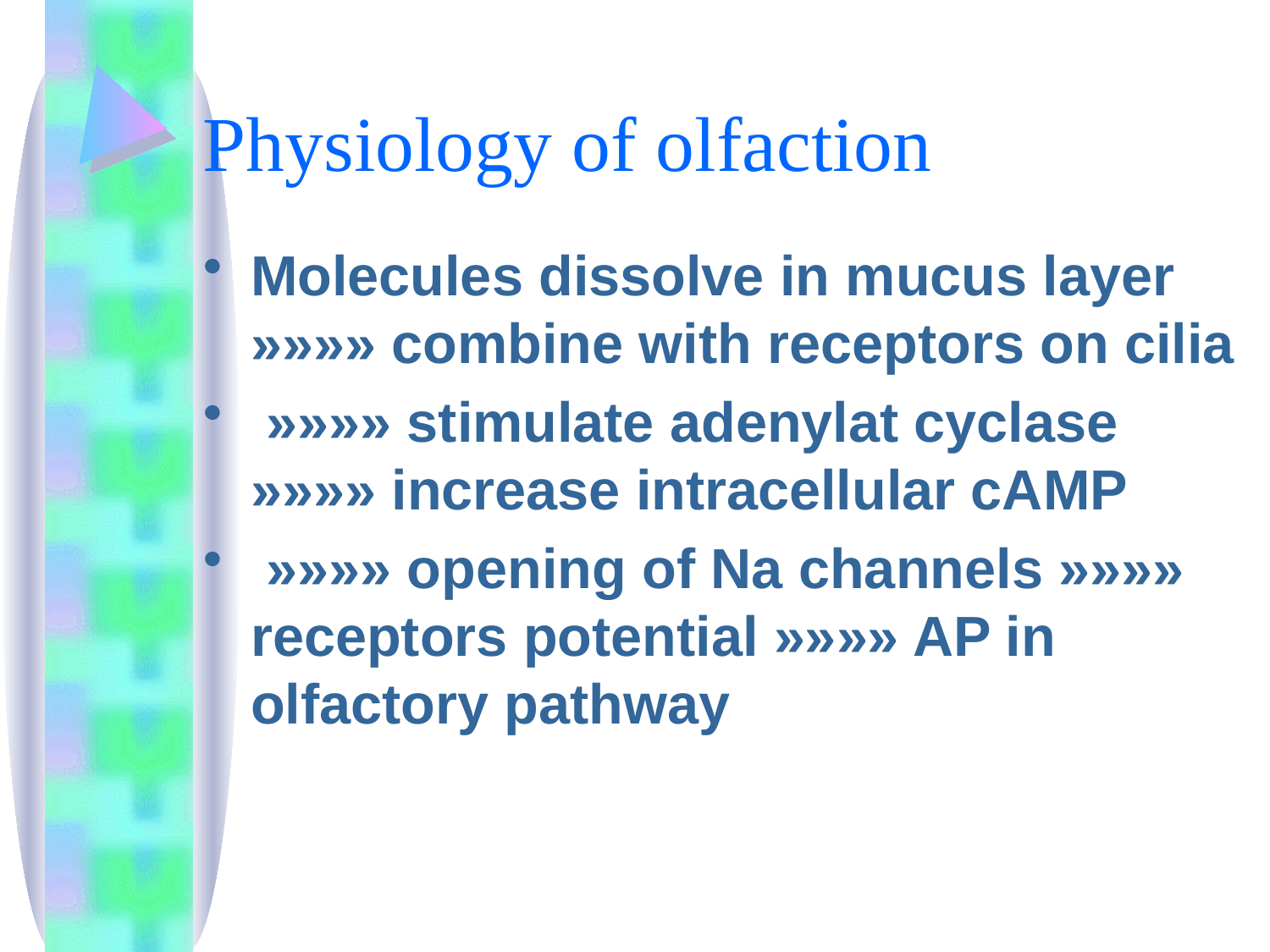

# Physiology of olfaction
Molecules dissolve in mucus layer »»»» combine with receptors on cilia
 »»»» stimulate adenylat cyclase »»»» increase intracellular cAMP
 »»»» opening of Na channels »»»» receptors potential »»»» AP in olfactory pathway